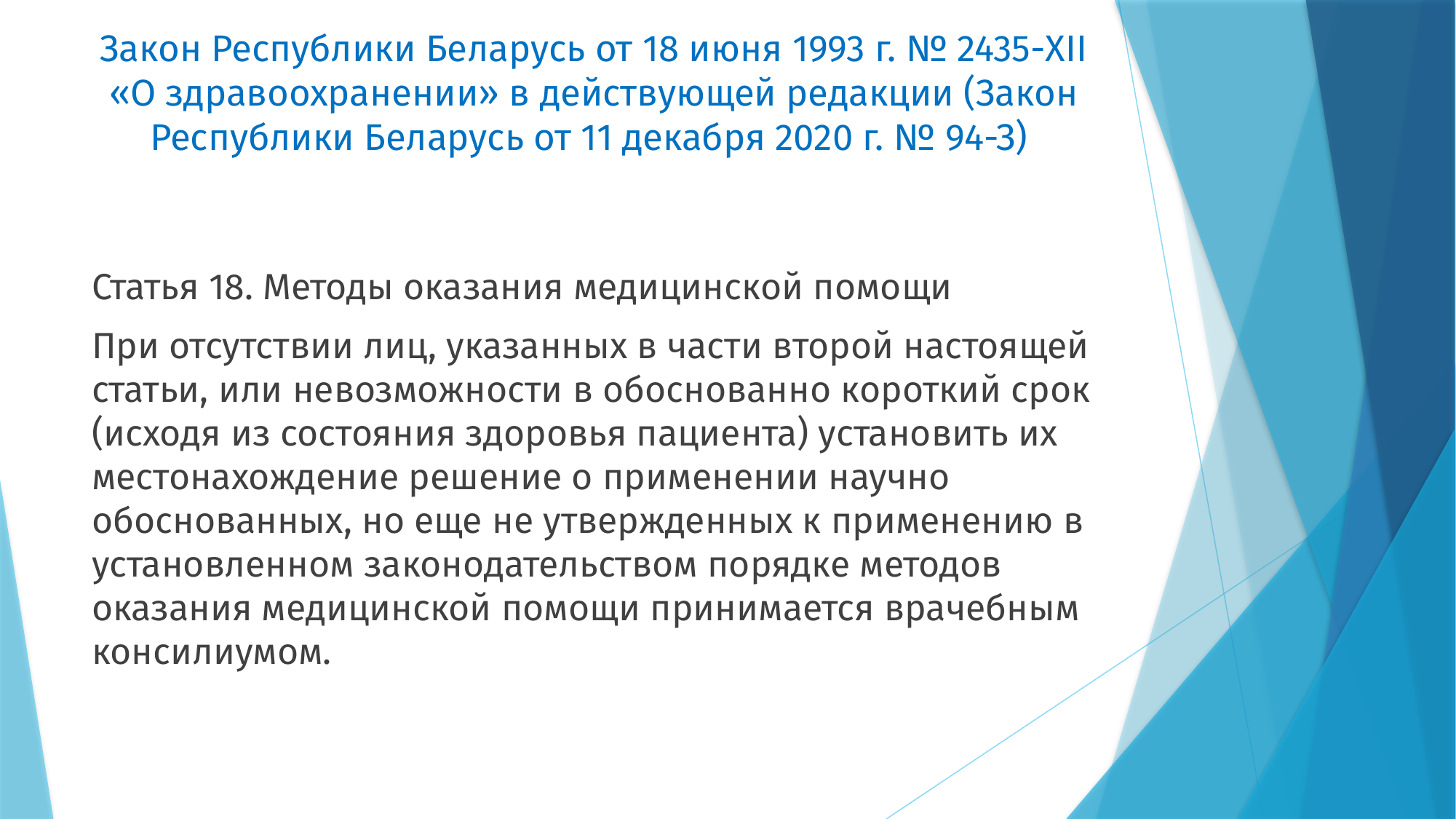

# Закон Республики Беларусь от 18 июня 1993 г. № 2435-XII «О здравоохранении» в действующей редакции (Закон Республики Беларусь от 11 декабря 2020 г. № 94-З)
Статья 18. Методы оказания медицинской помощи
При отсутствии лиц, указанных в части второй настоящей статьи, или невозможности в обоснованно короткий срок (исходя из состояния здоровья пациента) установить их местонахождение решение о применении научно обоснованных, но еще не утвержденных к применению в установленном законодательством порядке методов оказания медицинской помощи принимается врачебным консилиумом.